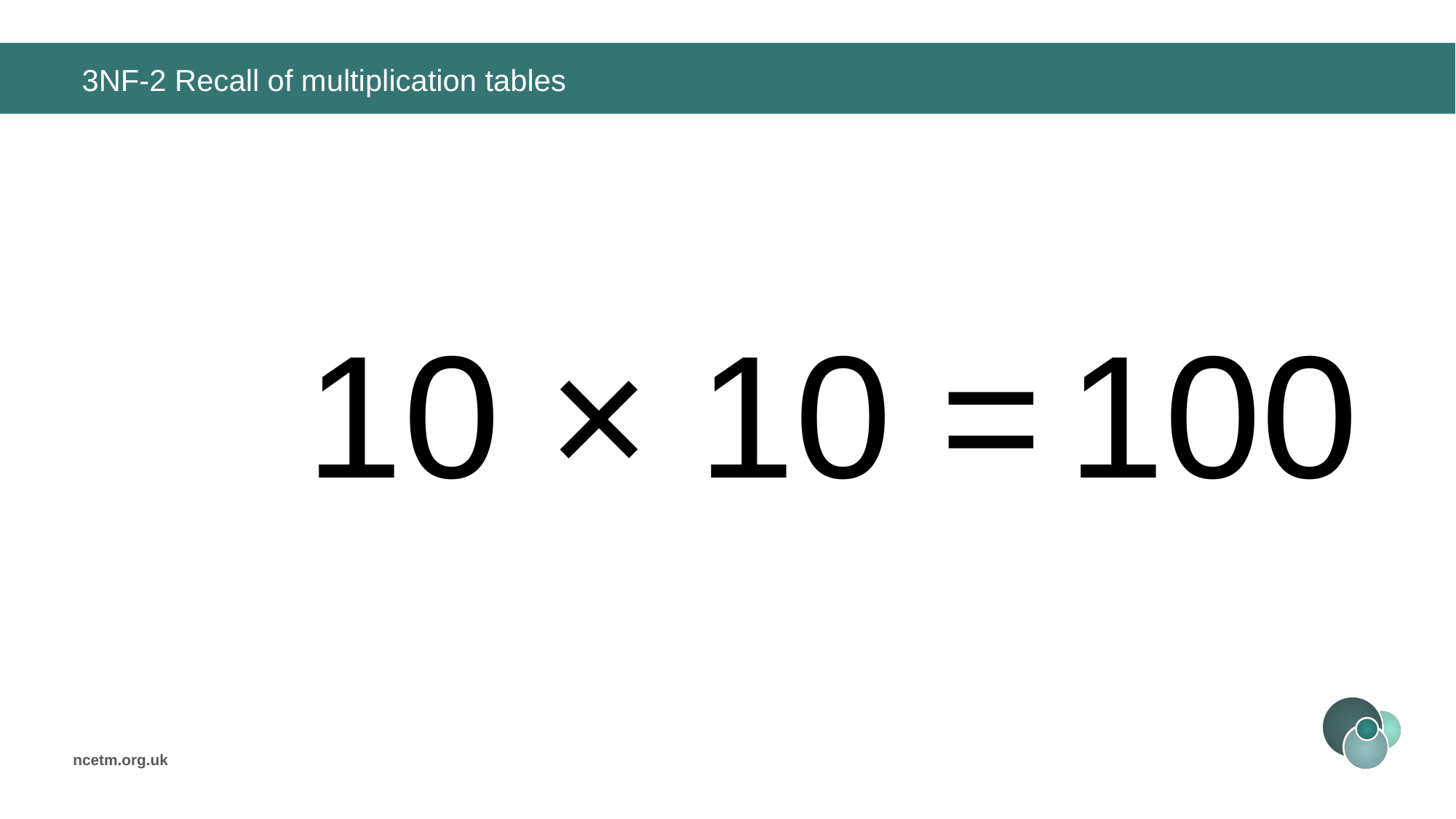

# 3NF-2 Recall of multiplication tables
10 × 10 =
100